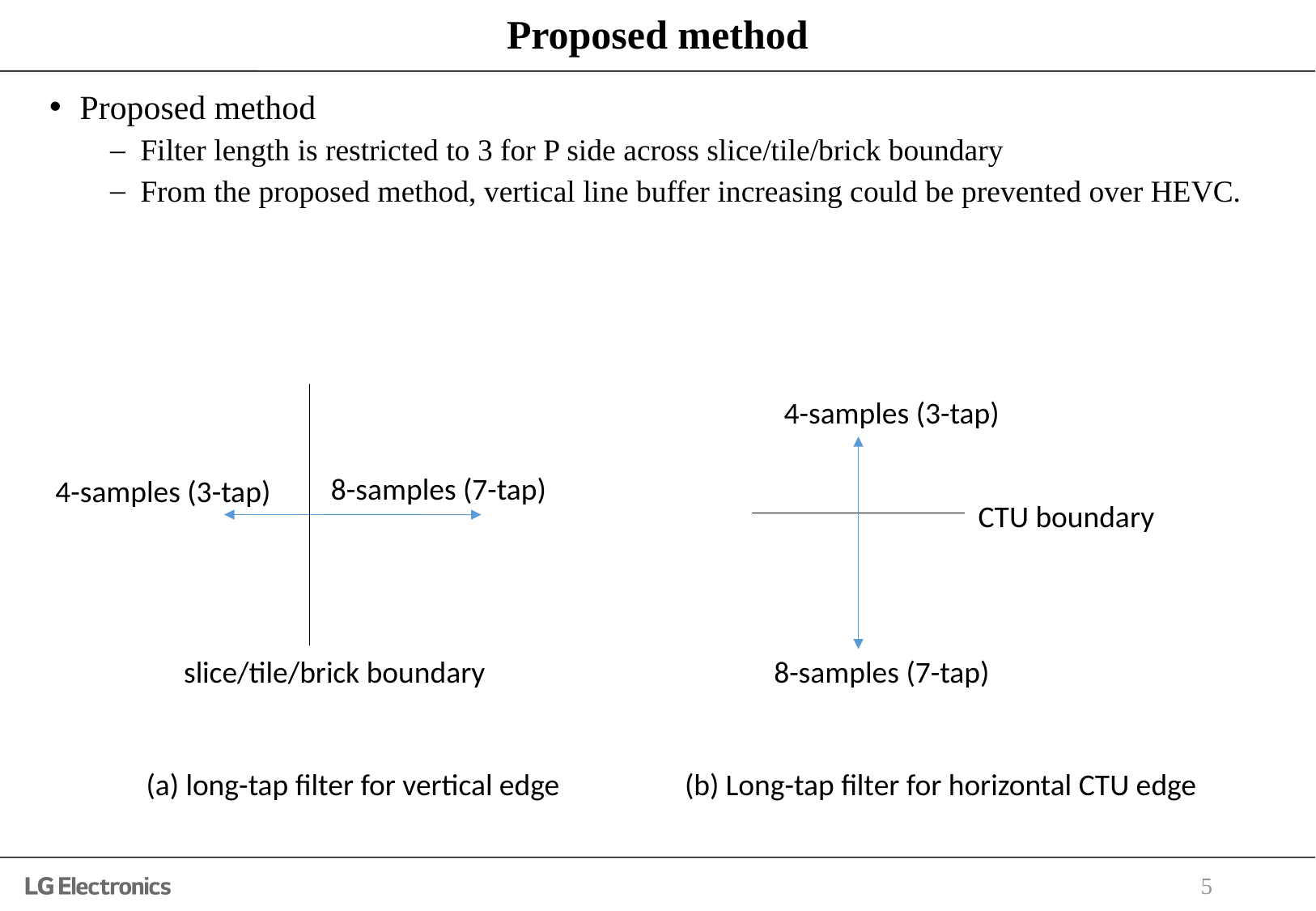

# Proposed method
Proposed method
Filter length is restricted to 3 for P side across slice/tile/brick boundary
From the proposed method, vertical line buffer increasing could be prevented over HEVC.

4-samples (3-tap)
8-samples (7-tap)
4-samples (3-tap)
CTU boundary
slice/tile/brick boundary
8-samples (7-tap)
(a) long-tap filter for vertical edge
(b) Long-tap filter for horizontal CTU edge
5